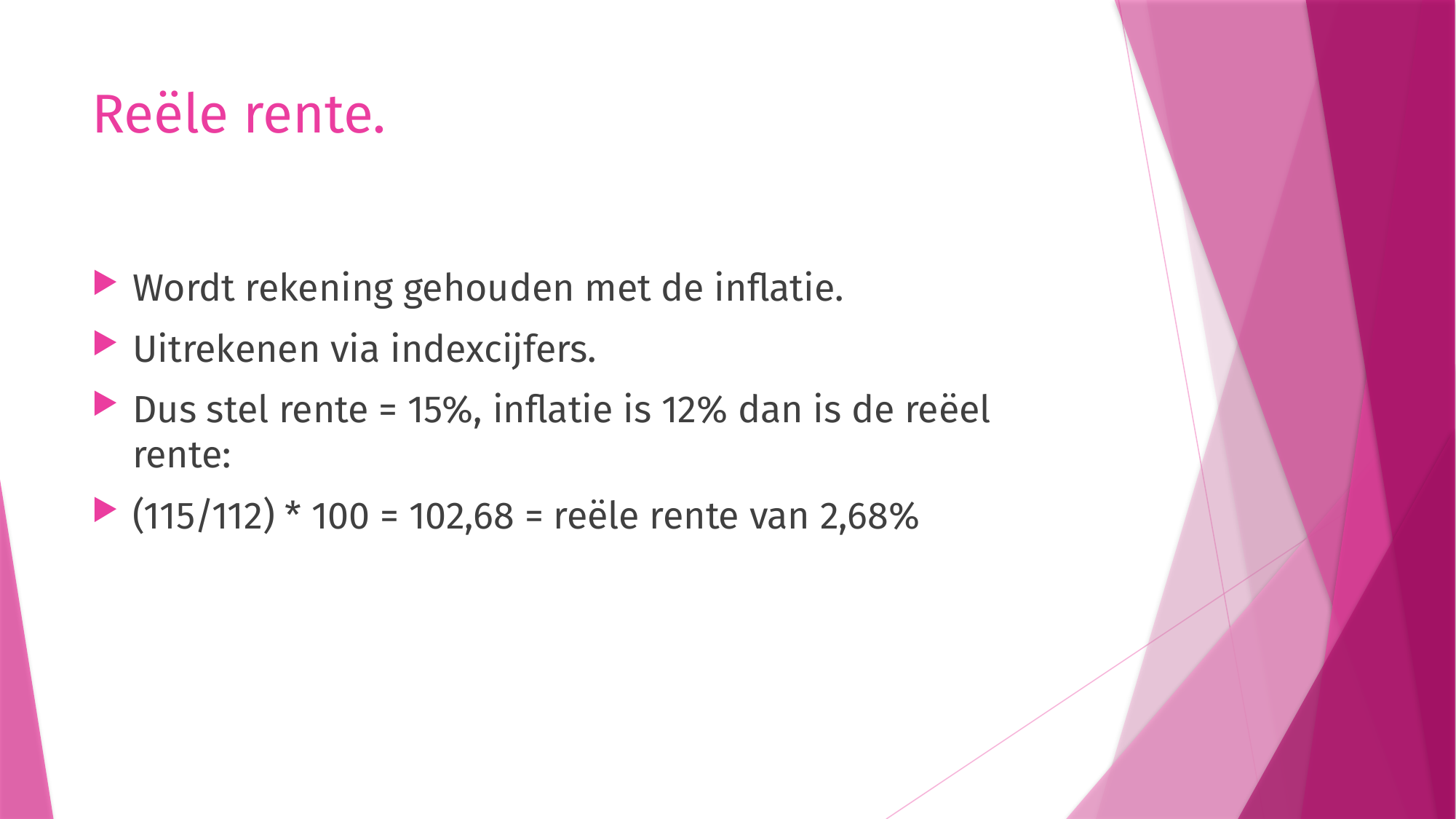

# Reële rente.
Wordt rekening gehouden met de inflatie.
Uitrekenen via indexcijfers.
Dus stel rente = 15%, inflatie is 12% dan is de reëel rente:
(115/112) * 100 = 102,68 = reële rente van 2,68%